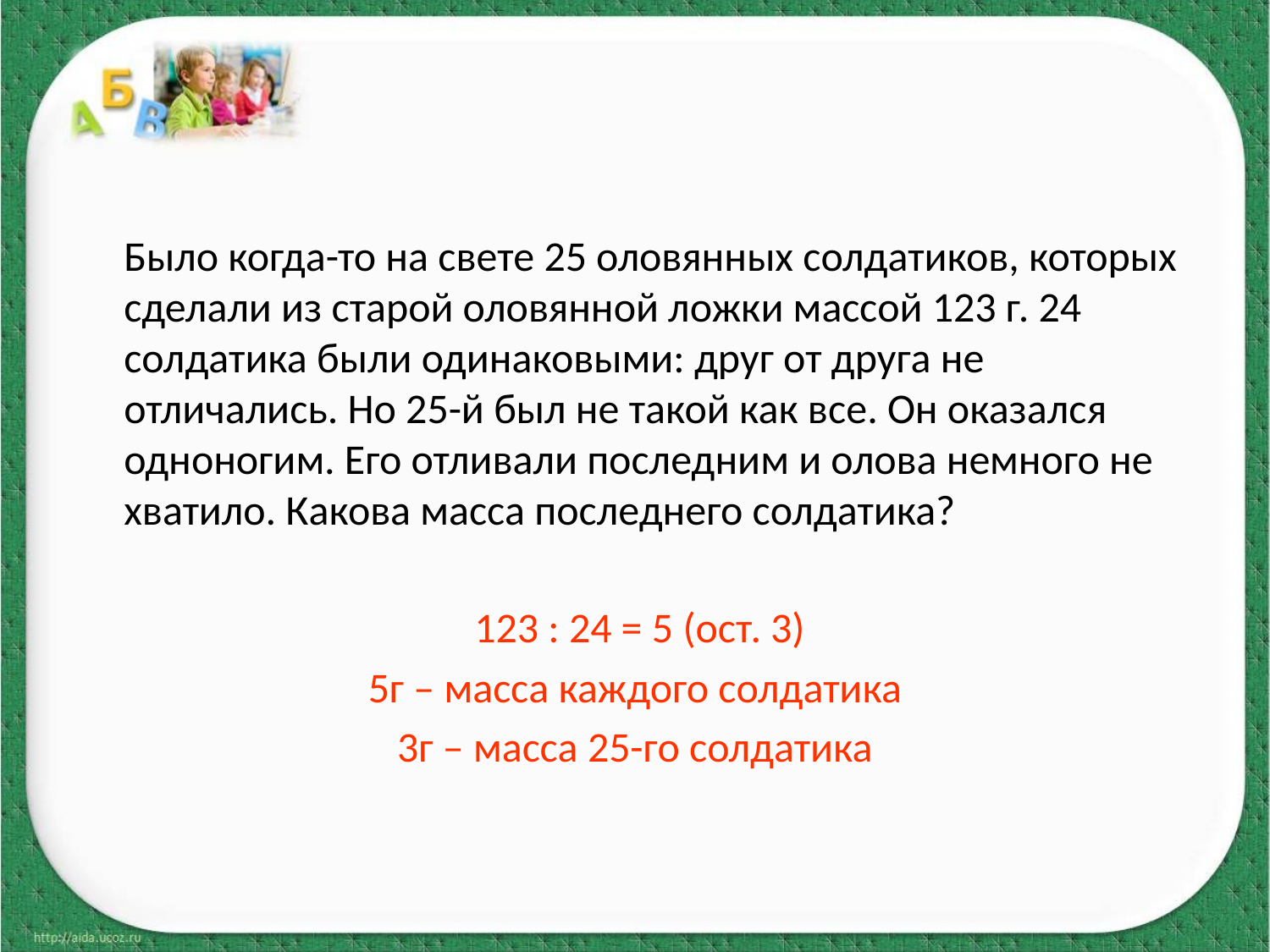

#
     Было когда-то на свете 25 оловянных солдатиков, которых сделали из старой оловянной ложки массой 123 г. 24 солдатика были одинаковыми: друг от друга не отличались. Но 25-й был не такой как все. Он оказался одноногим. Его отливали последним и олова немного не хватило. Какова масса последнего солдатика?

 123 : 24 = 5 (ост. 3)
5г – масса каждого солдатика
3г – масса 25-го солдатика